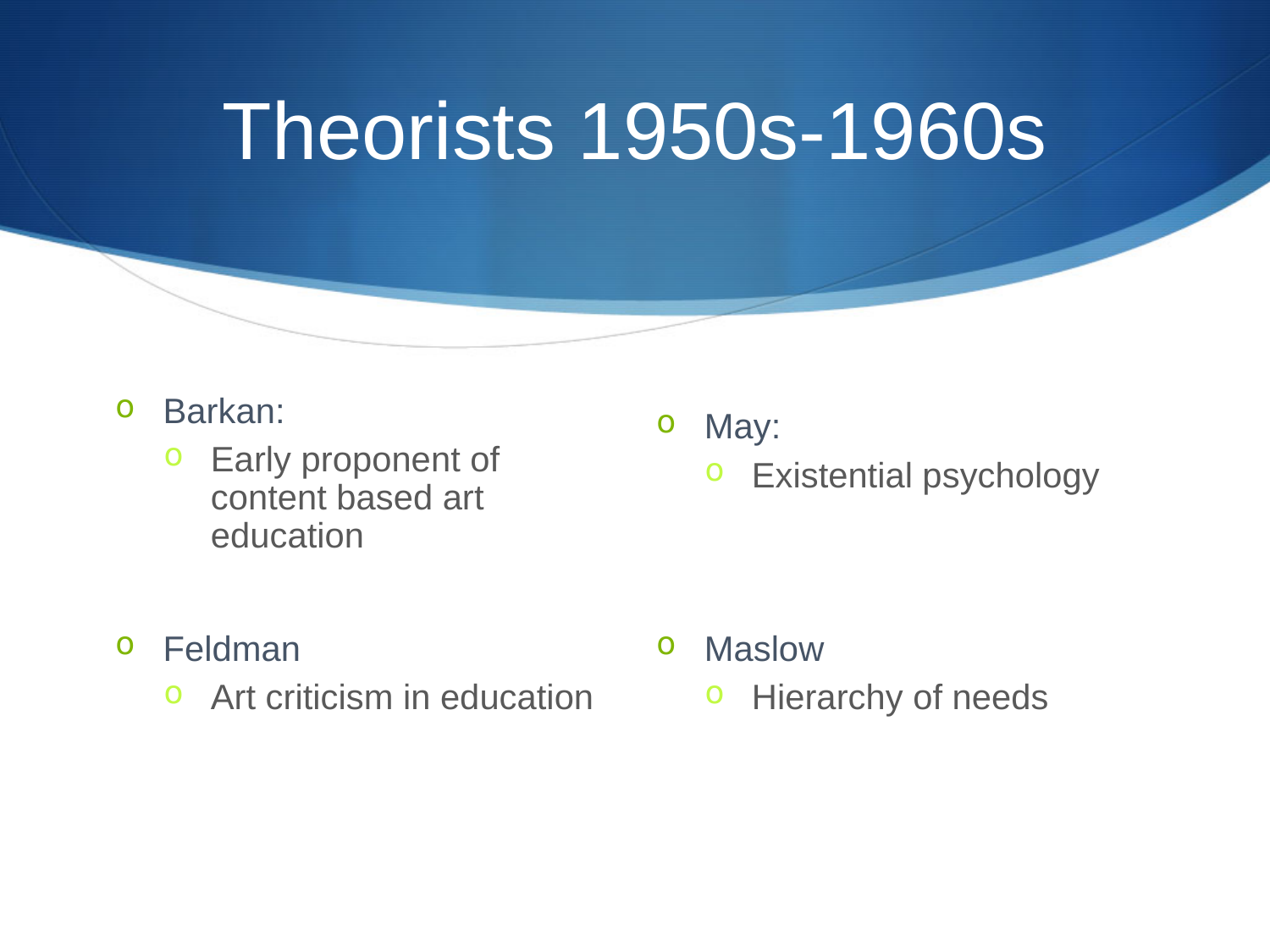

# Theorists 1950s-1960s
Barkan:
Early proponent of content based art education

May:
Existential psychology

Feldman
Art criticism in education

Maslow
Hierarchy of needs